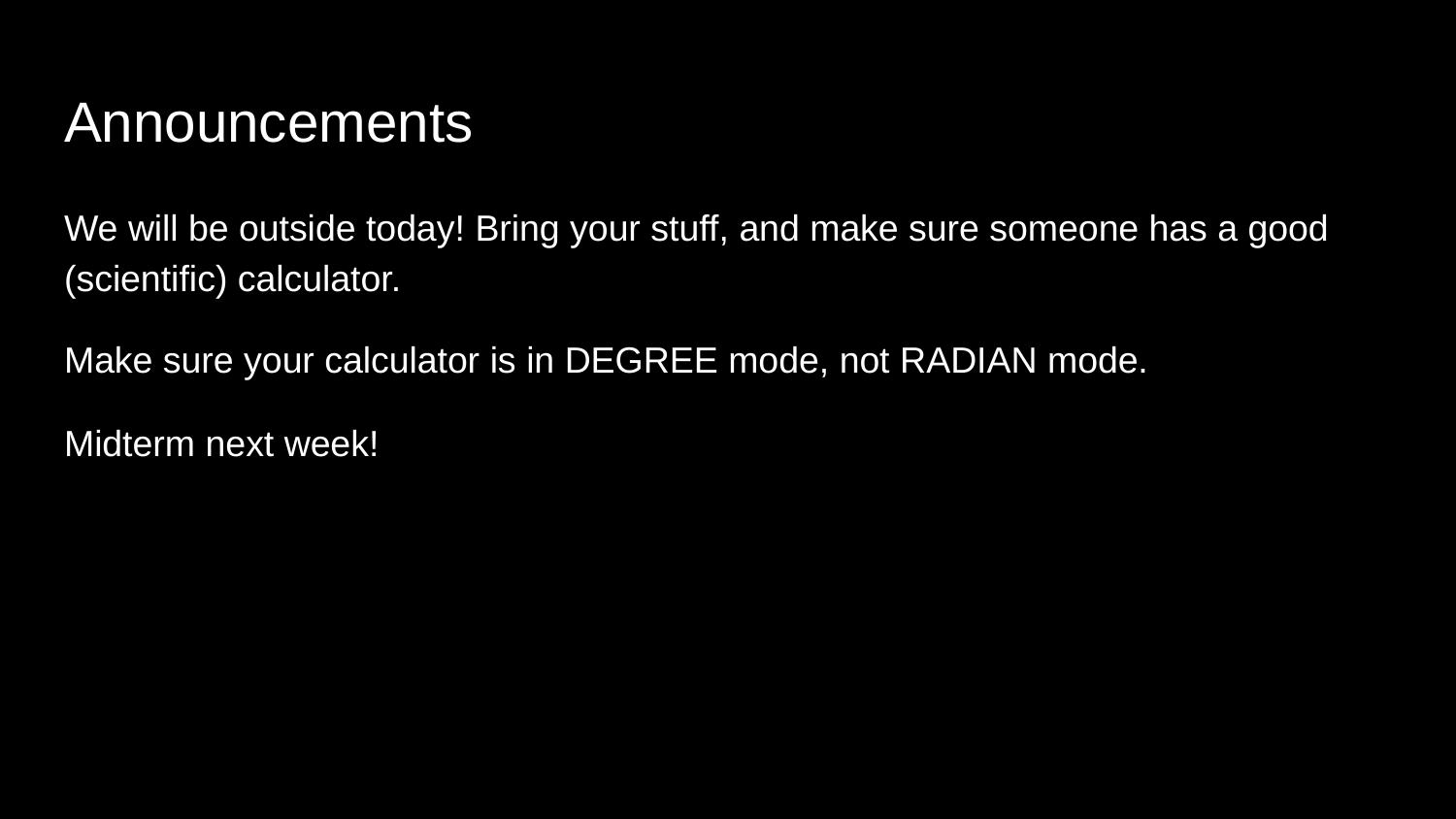

# Announcements
We will be outside today! Bring your stuff, and make sure someone has a good (scientific) calculator.
Make sure your calculator is in DEGREE mode, not RADIAN mode.
Midterm next week!